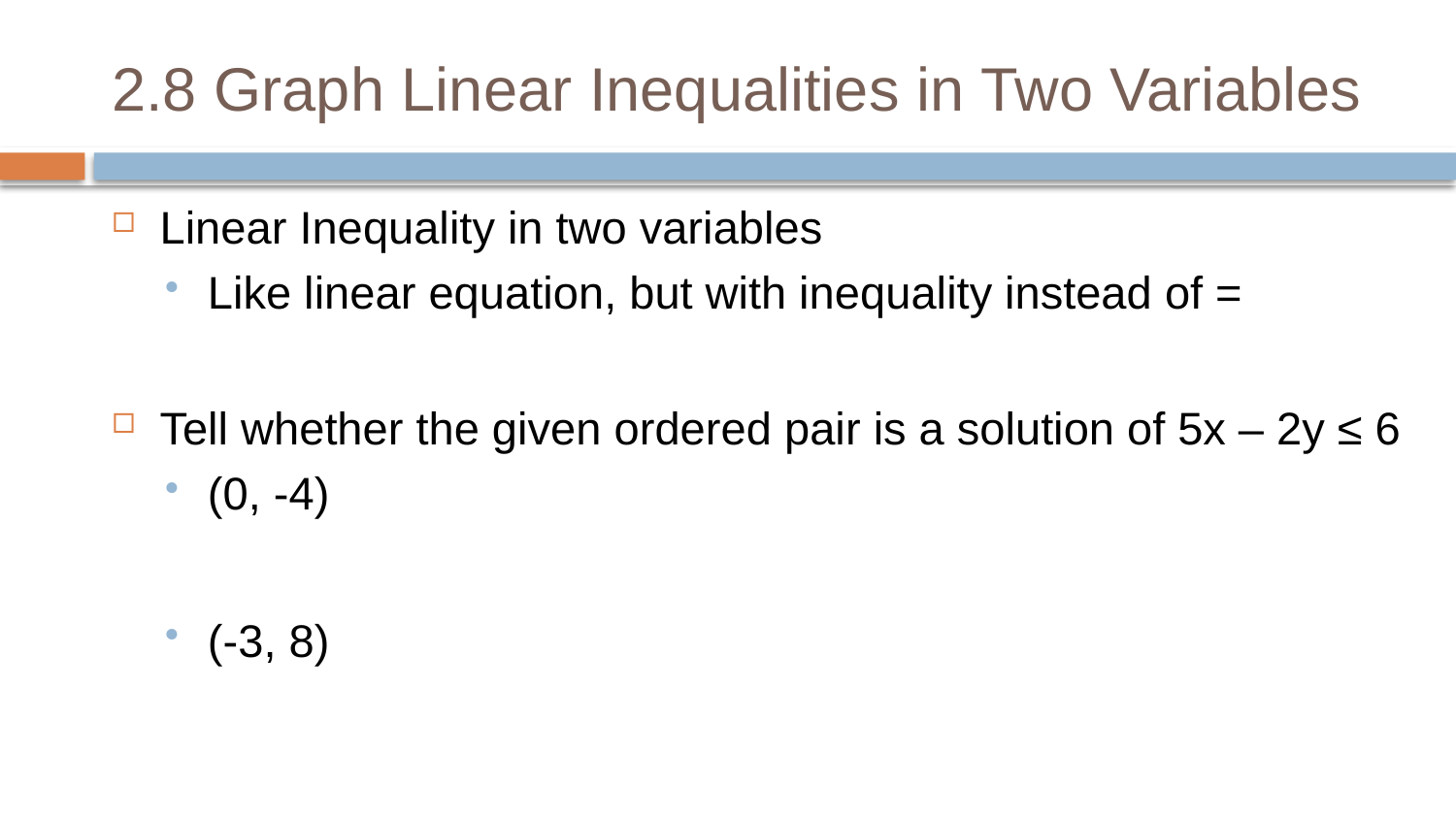

# 2.8 Graph Linear Inequalities in Two Variables
Linear Inequality in two variables
Like linear equation, but with inequality instead of =

Tell whether the given ordered pair is a solution of 5x – 2y ≤ 6
(0, -4)

(-3, 8)